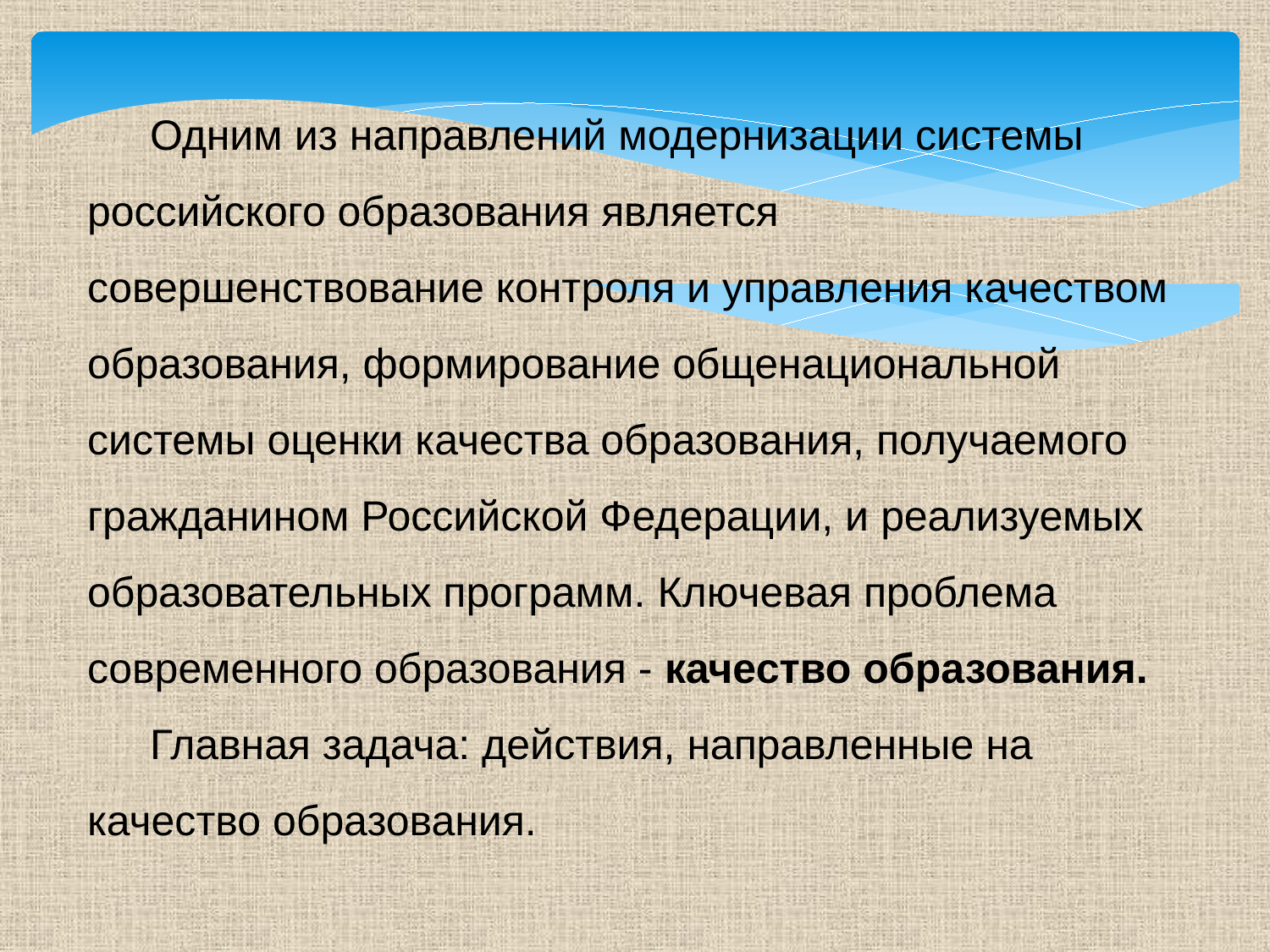

Одним из направлений модернизации системы российского образования является совершенствование контроля и управления качеством образования, формирование общенациональной системы оценки качества образования, получаемого гражданином Российской Федерации, и реализуемых образовательных программ. Ключевая проблема современного образования - качество образования.
Главная задача: действия, направленные на качество образования.